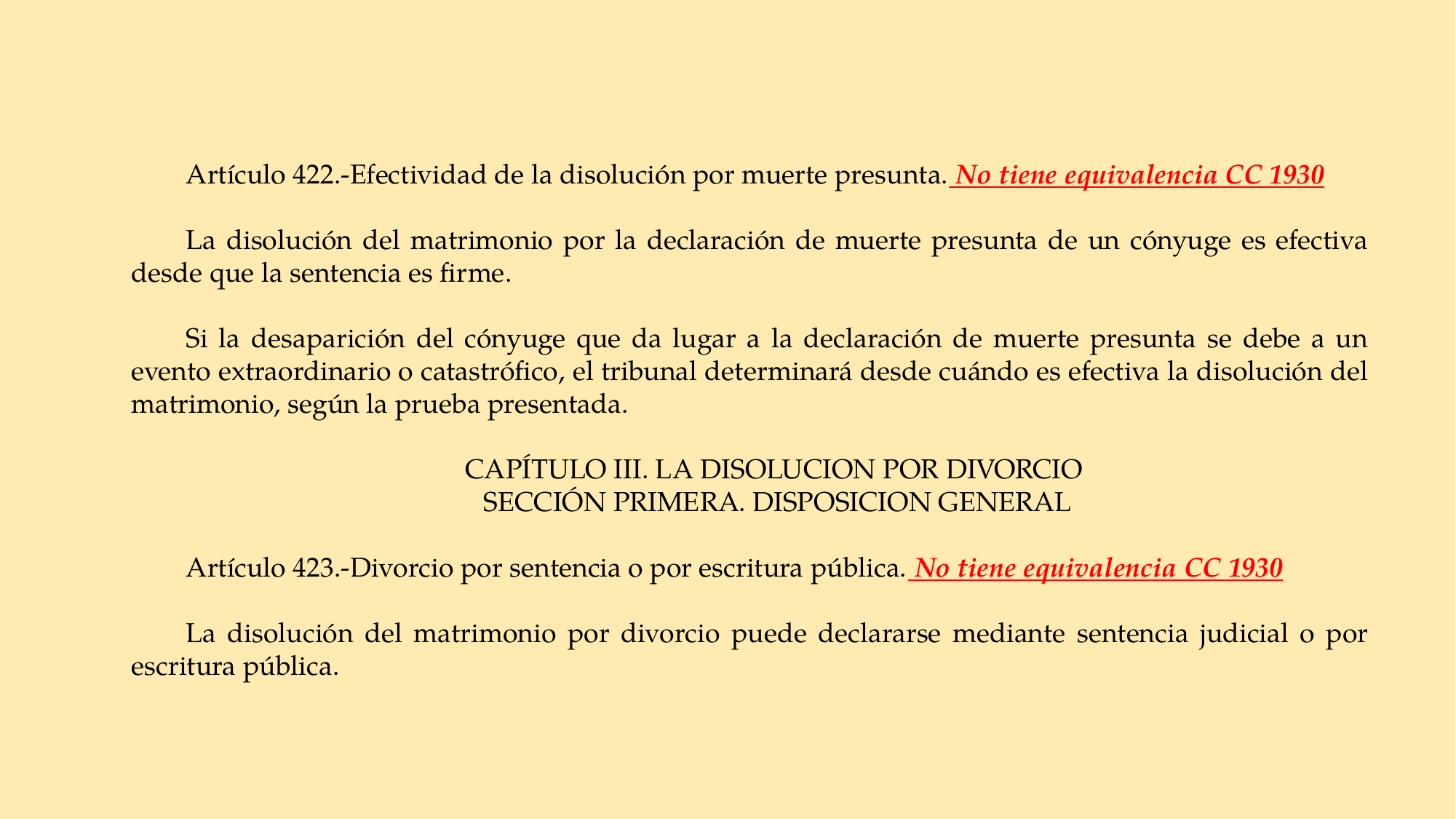

Artículo 422.-Efectividad de la disolución por muerte presunta. No tiene equivalencia CC 1930

La disolución del matrimonio por la declaración de muerte presunta de un cónyuge es efectiva desde que la sentencia es firme.

Si la desaparición del cónyuge que da lugar a la declaración de muerte presunta se debe a un evento extraordinario o catastrófico, el tribunal determinará desde cuándo es efectiva la disolución del matrimonio, según la prueba presentada.

CAPÍTULO III. LA DISOLUCION POR DIVORCIO
SECCIÓN PRIMERA. DISPOSICION GENERAL

Artículo 423.-Divorcio por sentencia o por escritura pública. No tiene equivalencia CC 1930

La disolución del matrimonio por divorcio puede declararse mediante sentencia judicial o por escritura pública.